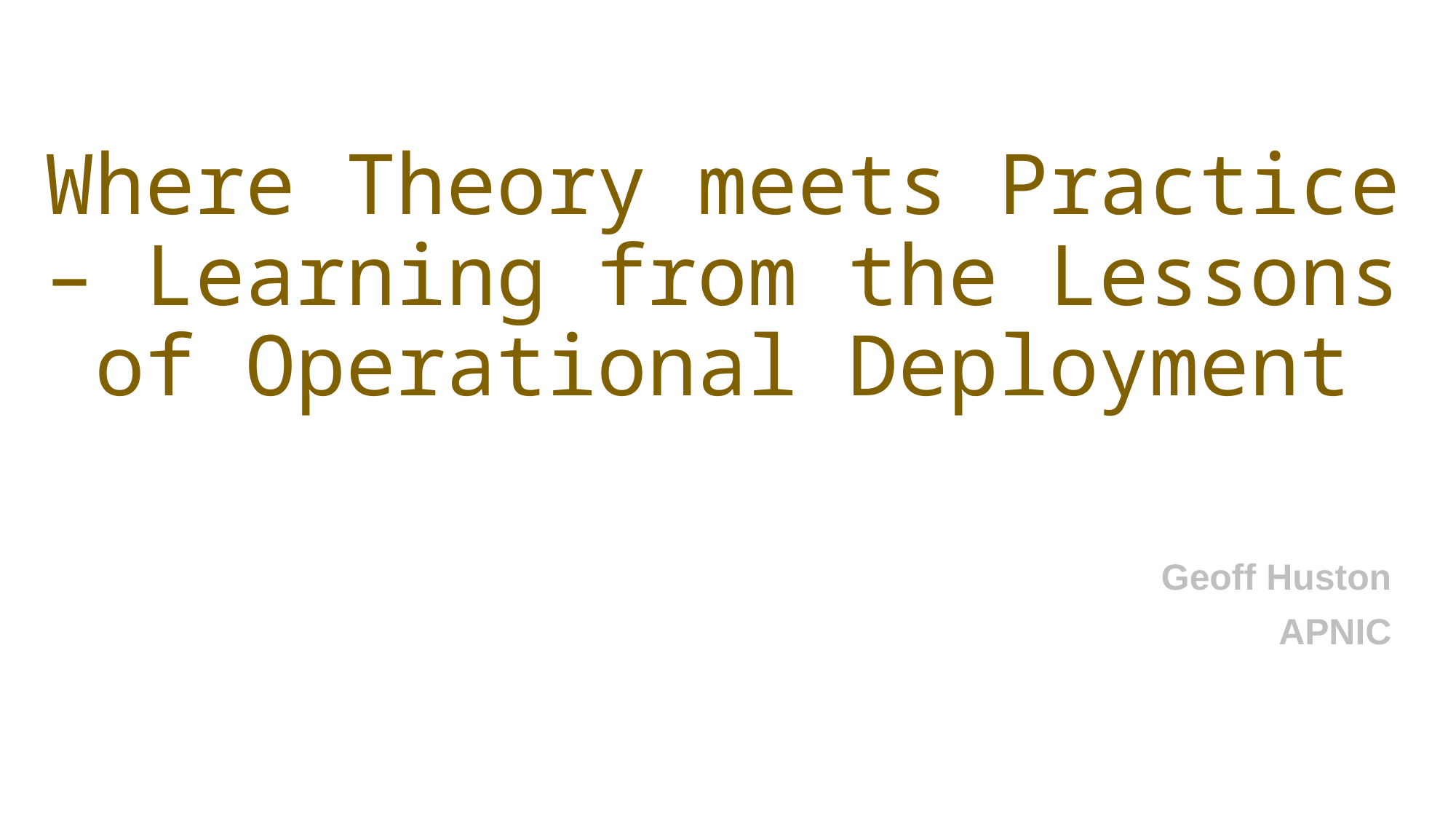

# Where Theory meets Practice – Learning from the Lessons of Operational Deployment
Geoff Huston
APNIC